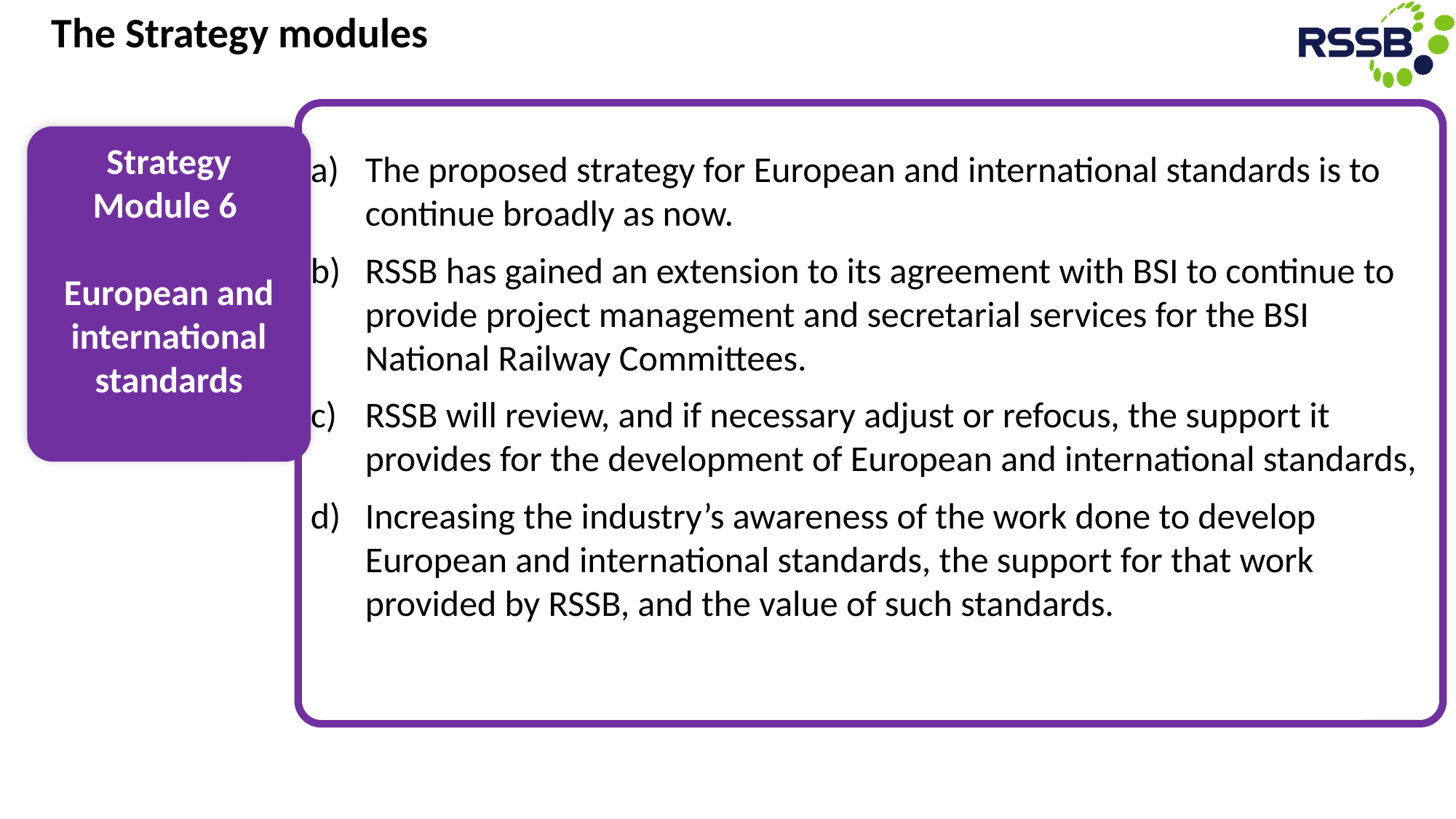

The Strategy modules

Strategy
Module 6

European and international standards
The proposed strategy for European and international standards is to continue broadly as now.
RSSB has gained an extension to its agreement with BSI to continue to provide project management and secretarial services for the BSI National Railway Committees.
RSSB will review, and if necessary adjust or refocus, the support it provides for the development of European and international standards,
Increasing the industry’s awareness of the work done to develop European and international standards, the support for that work provided by RSSB, and the value of such standards.